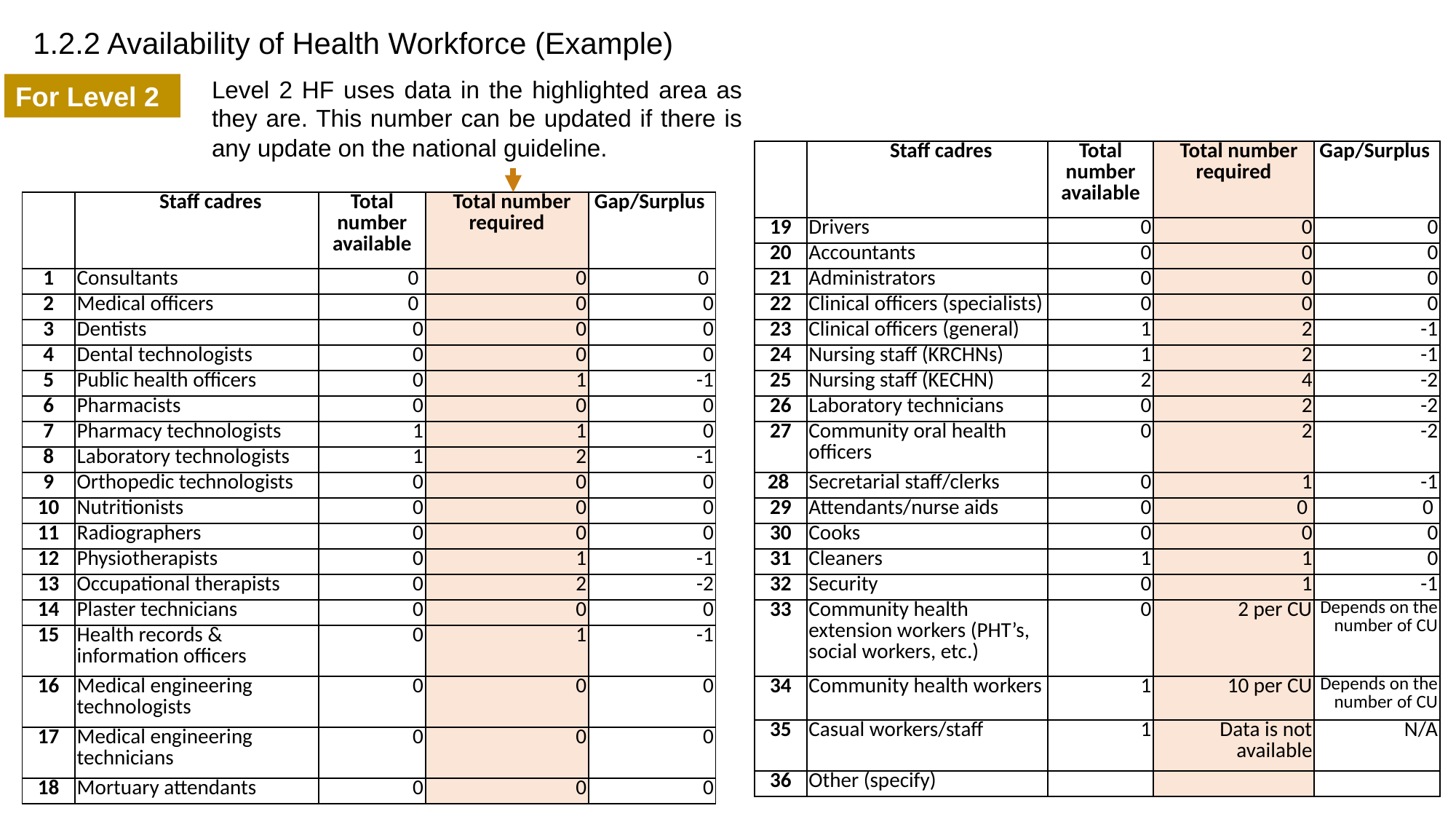

| 1.2.2 Availability of Health Workforce (Example) |
| --- |
Level 2 HF uses data in the highlighted area as they are. This number can be updated if there is any update on the national guideline.
For Level 2
|  | Staff cadres | Total number available | Total number required | Gap/Surplus |
| --- | --- | --- | --- | --- |
| 19 | Drivers | 0 | 0 | 0 |
| 20 | Accountants | 0 | 0 | 0 |
| 21 | Administrators | 0 | 0 | 0 |
| 22 | Clinical officers (specialists) | 0 | 0 | 0 |
| 23 | Clinical officers (general) | 1 | 2 | -1 |
| 24 | Nursing staff (KRCHNs) | 1 | 2 | -1 |
| 25 | Nursing staff (KECHN) | 2 | 4 | -2 |
| 26 | Laboratory technicians | 0 | 2 | -2 |
| 27 | Community oral health officers | 0 | 2 | -2 |
| 28 | Secretarial staff/clerks | 0 | 1 | -1 |
| 29 | Attendants/nurse aids | 0 | 0 | 0 |
| 30 | Cooks | 0 | 0 | 0 |
| 31 | Cleaners | 1 | 1 | 0 |
| 32 | Security | 0 | 1 | -1 |
| 33 | Community health extension workers (PHT’s, social workers, etc.) | 0 | 2 per CU | Depends on the number of CU |
| 34 | Community health workers | 1 | 10 per CU | Depends on the number of CU |
| 35 | Casual workers/staff | 1 | Data is not available | N/A |
| 36 | Other (specify) |  |  |  |
|  | Staff cadres | Total number available | Total number required | Gap/Surplus |
| --- | --- | --- | --- | --- |
| 1 | Consultants | 0 | 0 | 0 |
| 2 | Medical officers | 0 | 0 | 0 |
| 3 | Dentists | 0 | 0 | 0 |
| 4 | Dental technologists | 0 | 0 | 0 |
| 5 | Public health officers | 0 | 1 | -1 |
| 6 | Pharmacists | 0 | 0 | 0 |
| 7 | Pharmacy technologists | 1 | 1 | 0 |
| 8 | Laboratory technologists | 1 | 2 | -1 |
| 9 | Orthopedic technologists | 0 | 0 | 0 |
| 10 | Nutritionists | 0 | 0 | 0 |
| 11 | Radiographers | 0 | 0 | 0 |
| 12 | Physiotherapists | 0 | 1 | -1 |
| 13 | Occupational therapists | 0 | 2 | -2 |
| 14 | Plaster technicians | 0 | 0 | 0 |
| 15 | Health records & information officers | 0 | 1 | -1 |
| 16 | Medical engineering technologists | 0 | 0 | 0 |
| 17 | Medical engineering technicians | 0 | 0 | 0 |
| 18 | Mortuary attendants | 0 | 0 | 0 |